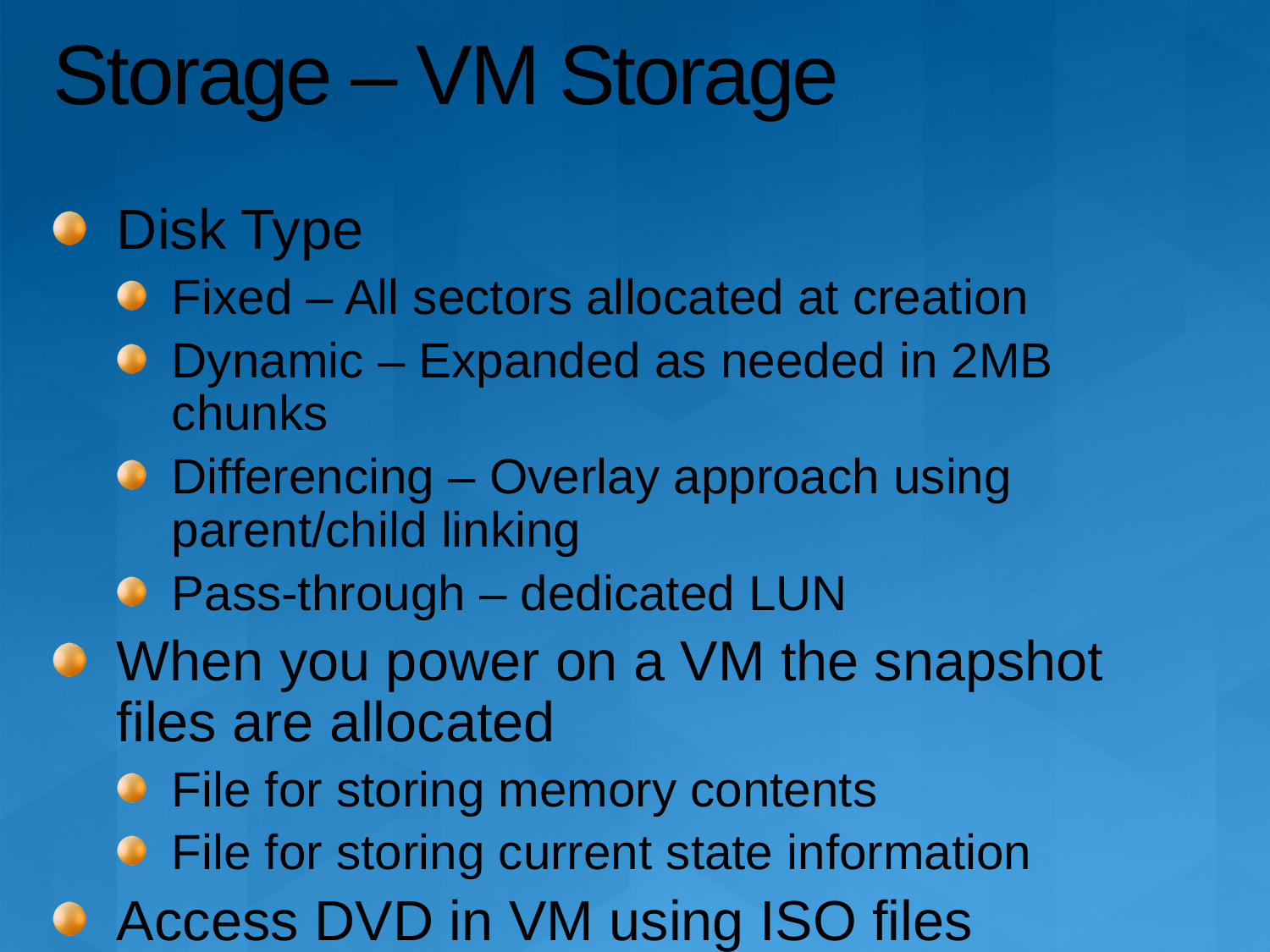

# Storage – VM Storage
Disk Type
Fixed – All sectors allocated at creation
Dynamic – Expanded as needed in 2MB chunks
Differencing – Overlay approach using parent/child linking
Pass-through – dedicated LUN
When you power on a VM the snapshot files are allocated
File for storing memory contents
File for storing current state information
Access DVD in VM using ISO files